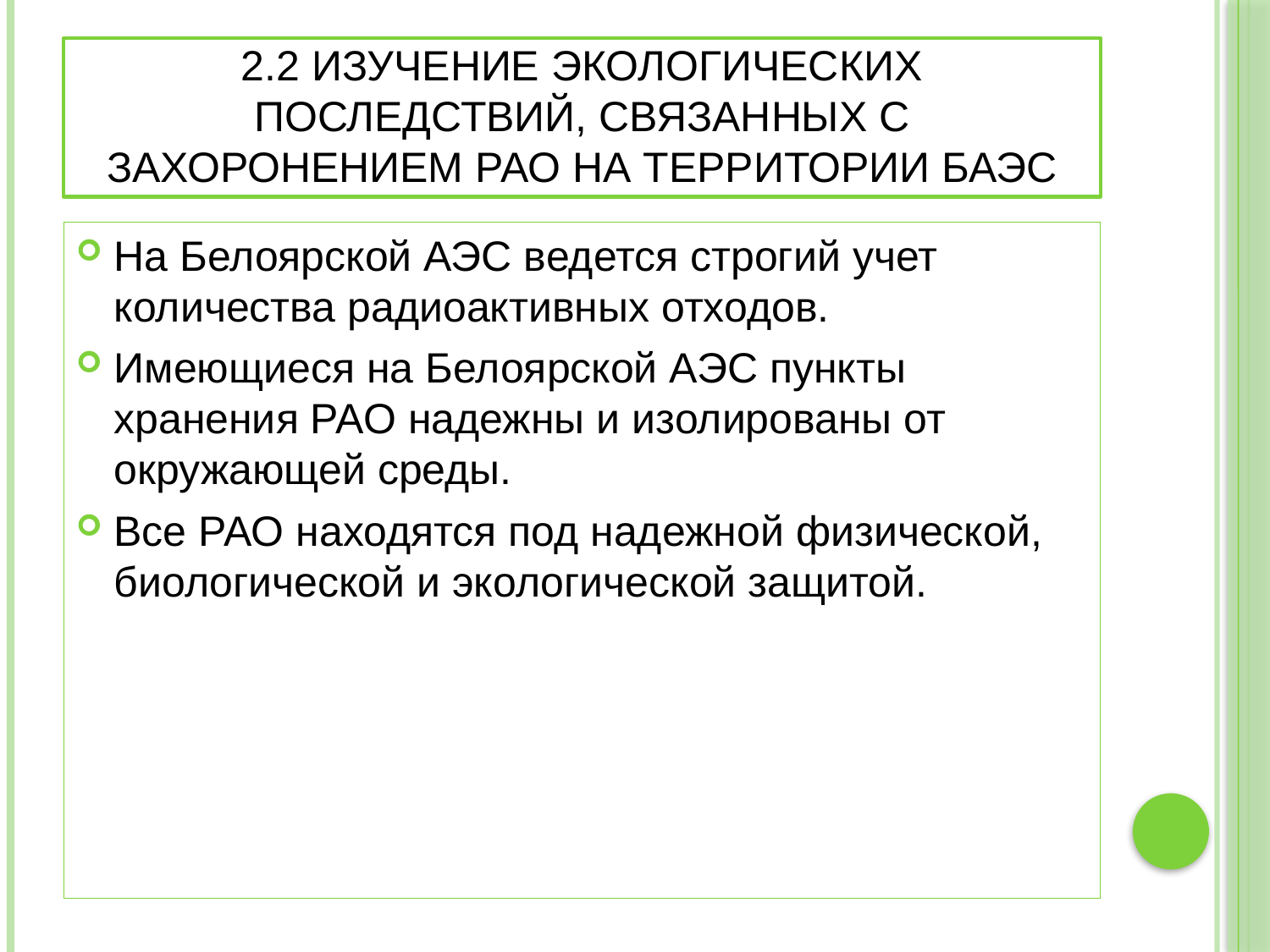

# 2.2 Изучение экологических последствий, связанных с захоронением РАО на территории БАЭС
На Белоярской АЭС ведется строгий учет количества радиоактивных отходов.
Имеющиеся на Белоярской АЭС пункты хранения РАО надежны и изолированы от окружающей среды.
Все РАО находятся под надежной физической, биологической и экологической защитой.